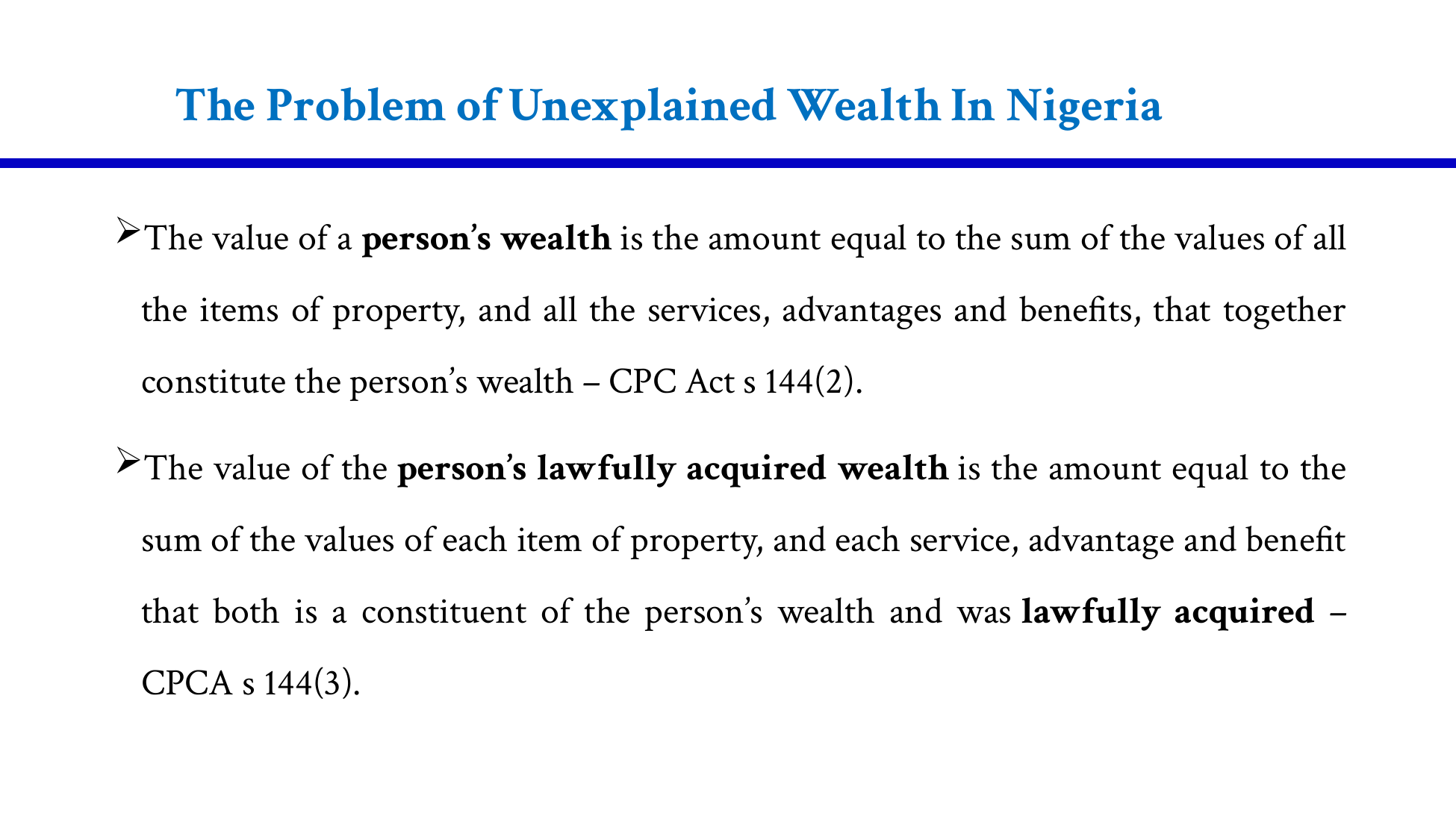

The Problem of Unexplained Wealth In Nigeria
The value of a person’s wealth is the amount equal to the sum of the values of all the items of property, and all the services, advantages and benefits, that together constitute the person’s wealth – CPC Act s 144(2).
The value of the person’s lawfully acquired wealth is the amount equal to the sum of the values of each item of property, and each service, advantage and benefit that both is a constituent of the person’s wealth and was lawfully acquired – CPCA s 144(3).